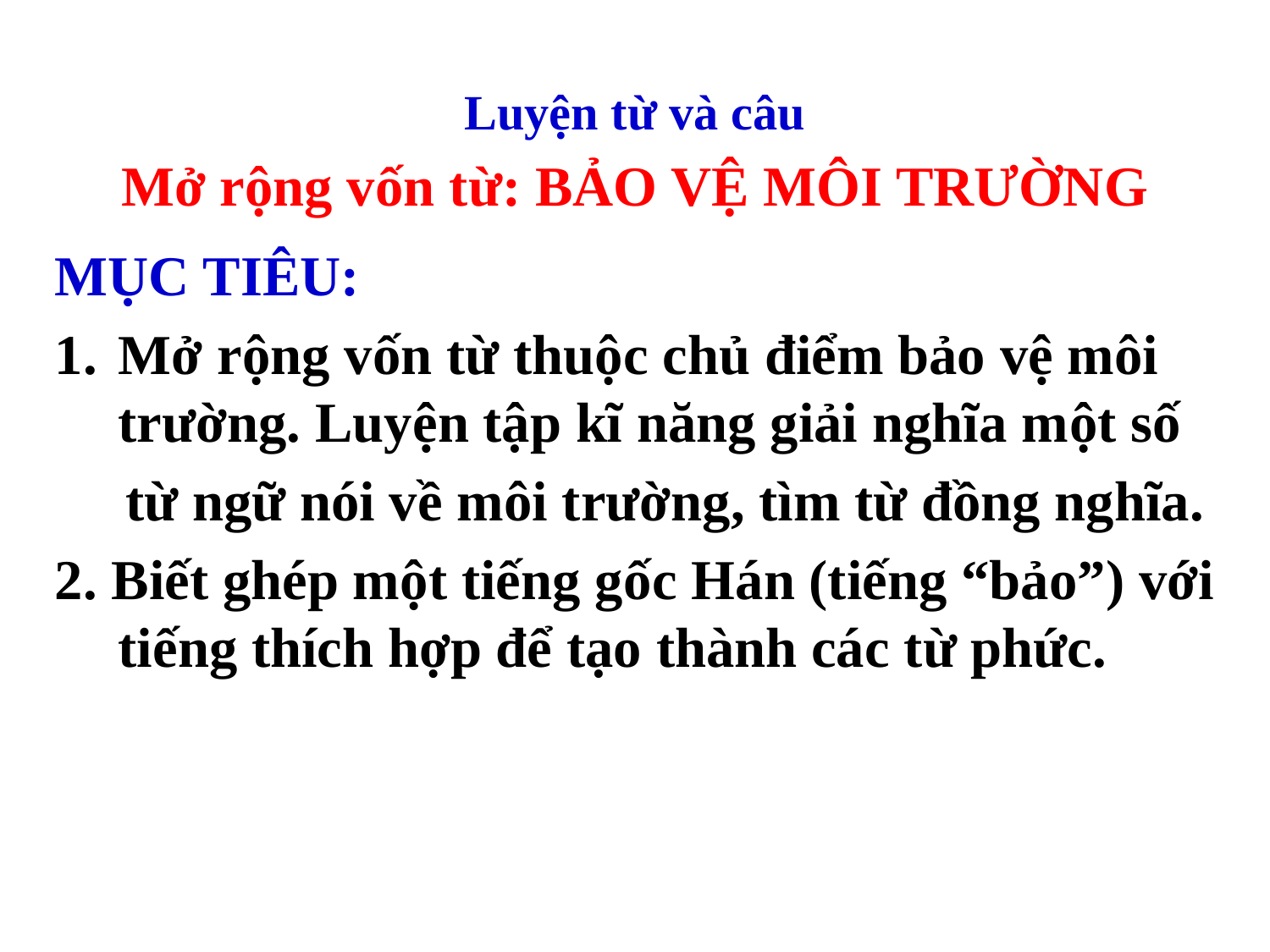

Luyện từ và câu
Mở rộng vốn từ: BẢO VỆ MÔI TRƯỜNG
MỤC TIÊU:
Mở rộng vốn từ thuộc chủ điểm bảo vệ môi trường. Luyện tập kĩ năng giải nghĩa một số
     từ ngữ nói về môi trường, tìm từ đồng nghĩa.
2. Biết ghép một tiếng gốc Hán (tiếng “bảo”) với tiếng thích hợp để tạo thành các từ phức.